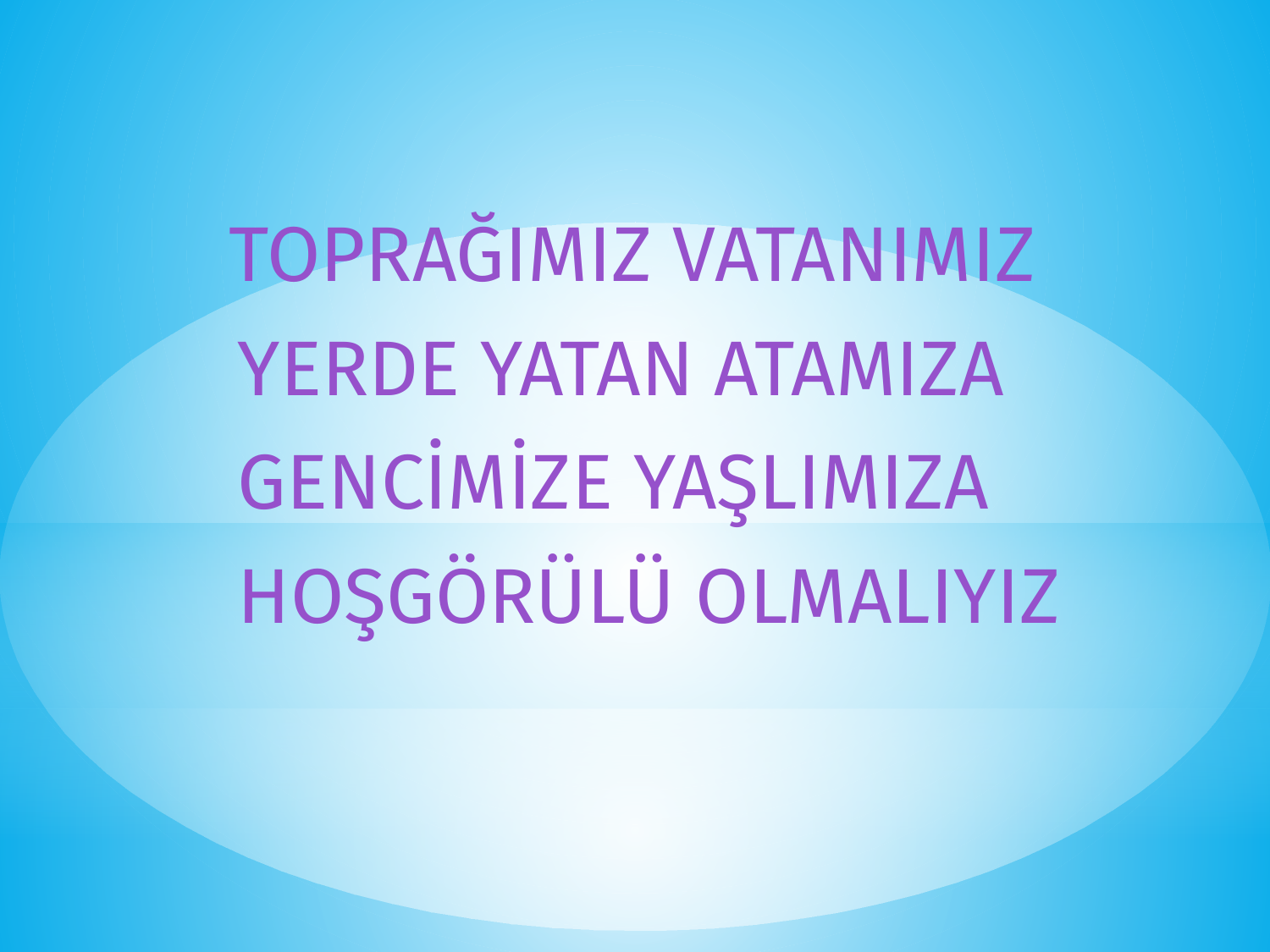

TOPRAĞIMIZ VATANIMIZ
       YERDE YATAN ATAMIZA
       GENCİMİZE YAŞLIMIZA
       HOŞGÖRÜLÜ OLMALIYIZ